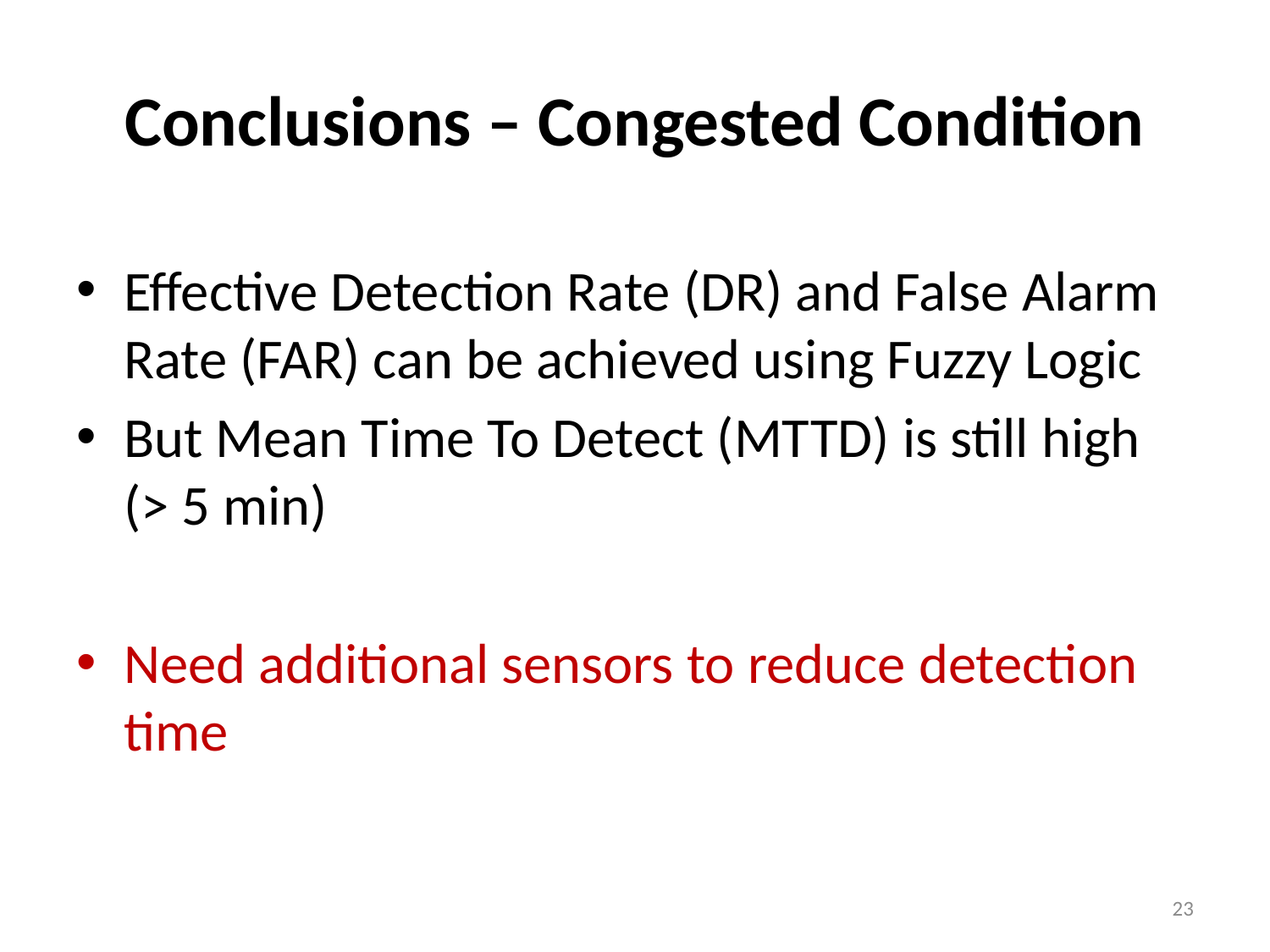

# Conclusions – Congested Condition
Effective Detection Rate (DR) and False Alarm Rate (FAR) can be achieved using Fuzzy Logic
But Mean Time To Detect (MTTD) is still high (> 5 min)

Need additional sensors to reduce detection time

23